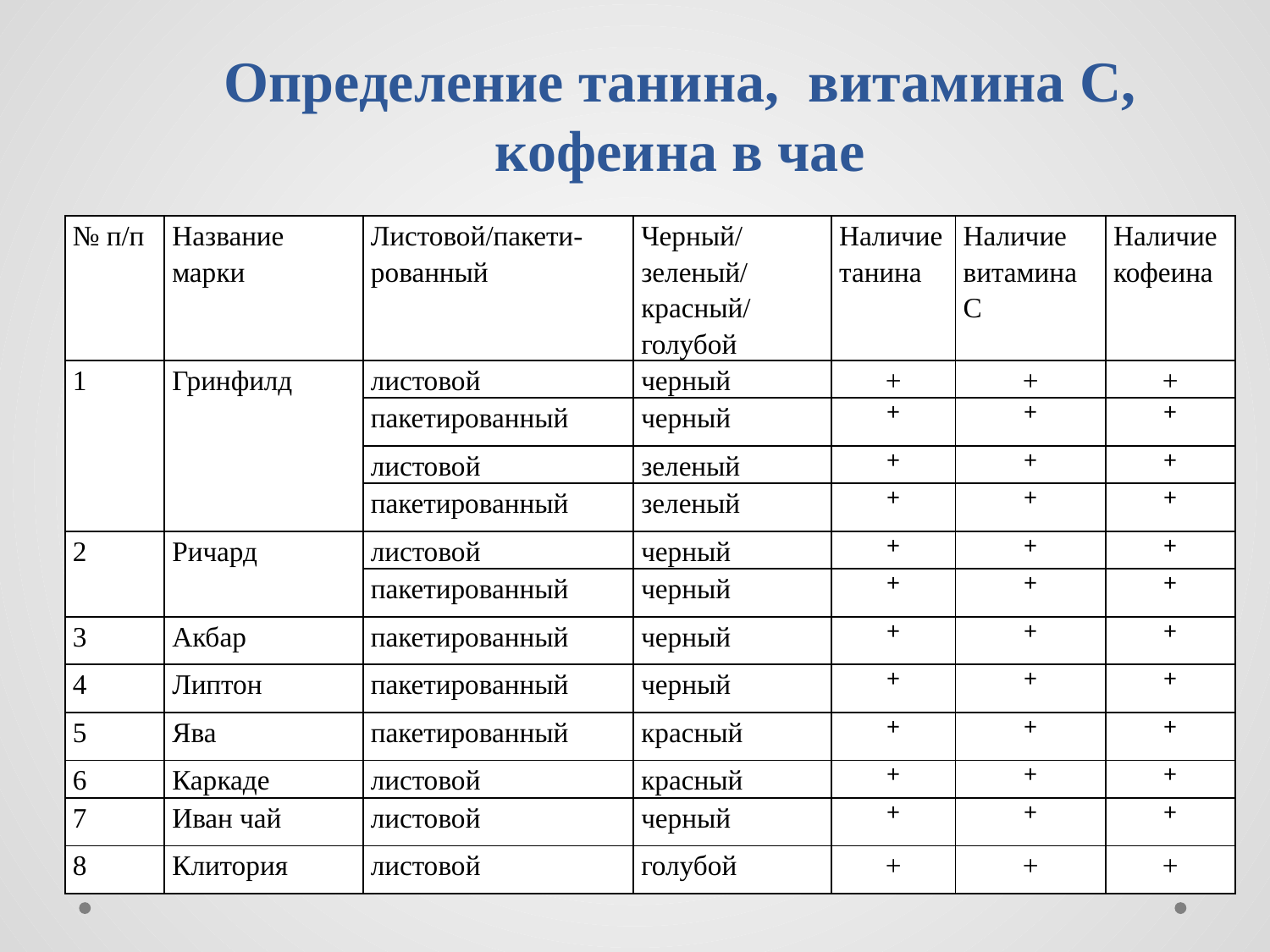

# Определение танина,  витамина С, кофеина в чае
| № п/п | Название марки | Листовой/пакети-рованный | Черный/зеленый/красный/ голубой | Наличие танина | Наличие витамина С | Наличие кофеина |
| --- | --- | --- | --- | --- | --- | --- |
| 1 | Гринфилд | листовой | черный | + | + | + |
|  |  | пакетированный | черный | + | + | + |
|  |  | листовой | зеленый | + | + | + |
|  |  | пакетированный | зеленый | + | + | + |
| 2 | Ричард | листовой | черный | + | + | + |
|  |  | пакетированный | черный | + | + | + |
| 3 | Акбар | пакетированный | черный | + | + | + |
| 4 | Липтон | пакетированный | черный | + | + | + |
| 5 | Ява | пакетированный | красный | + | + | + |
| 6 | Каркаде | листовой | красный | + | + | + |
| 7 | Иван чай | листовой | черный | + | + | + |
| 8 | Клитория | листовой | голубой | + | + | + |